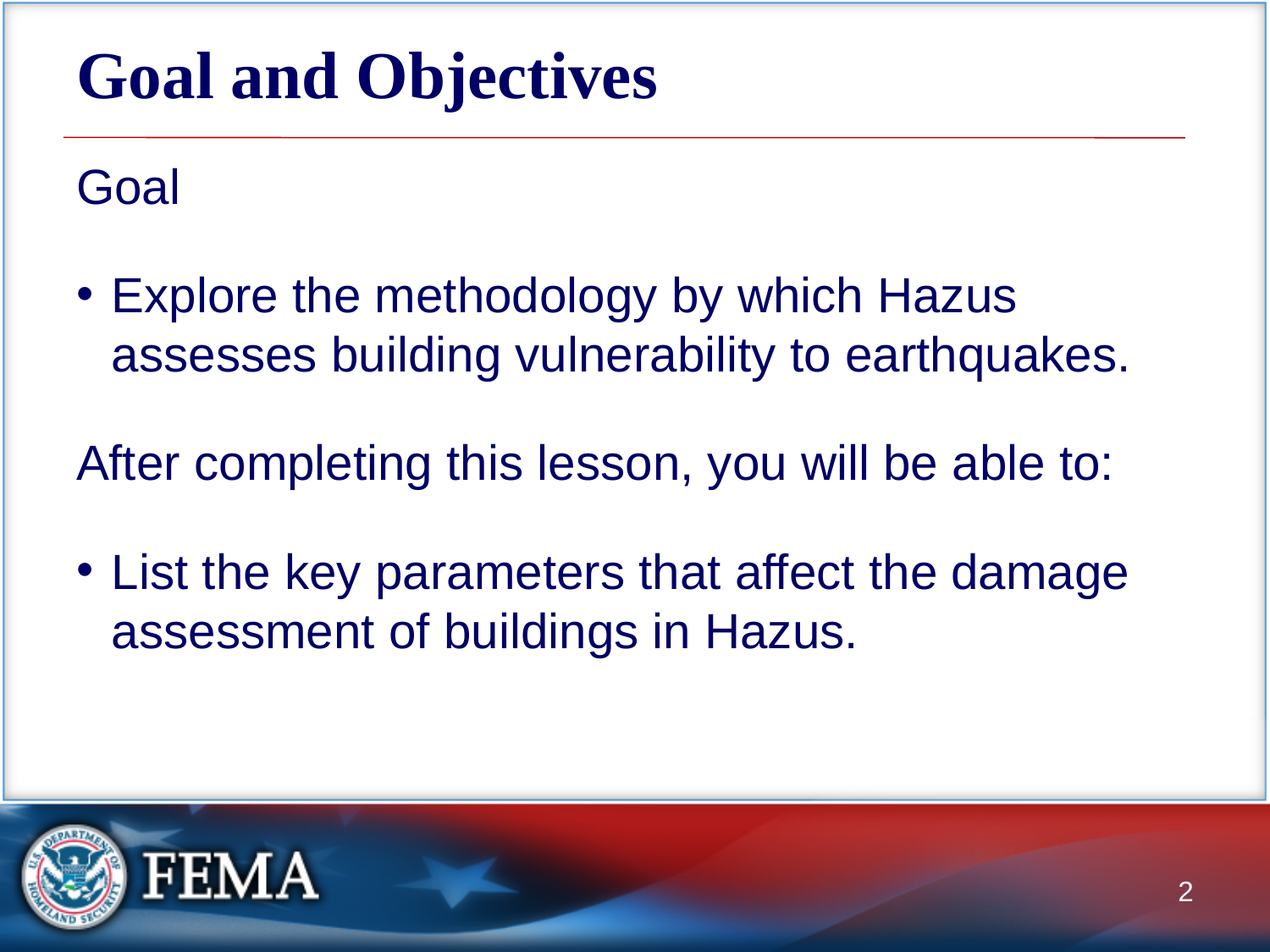

# Goal and Objectives
Goal
Explore the methodology by which Hazus assesses building vulnerability to earthquakes.
After completing this lesson, you will be able to:
List the key parameters that affect the damage assessment of buildings in Hazus.
2